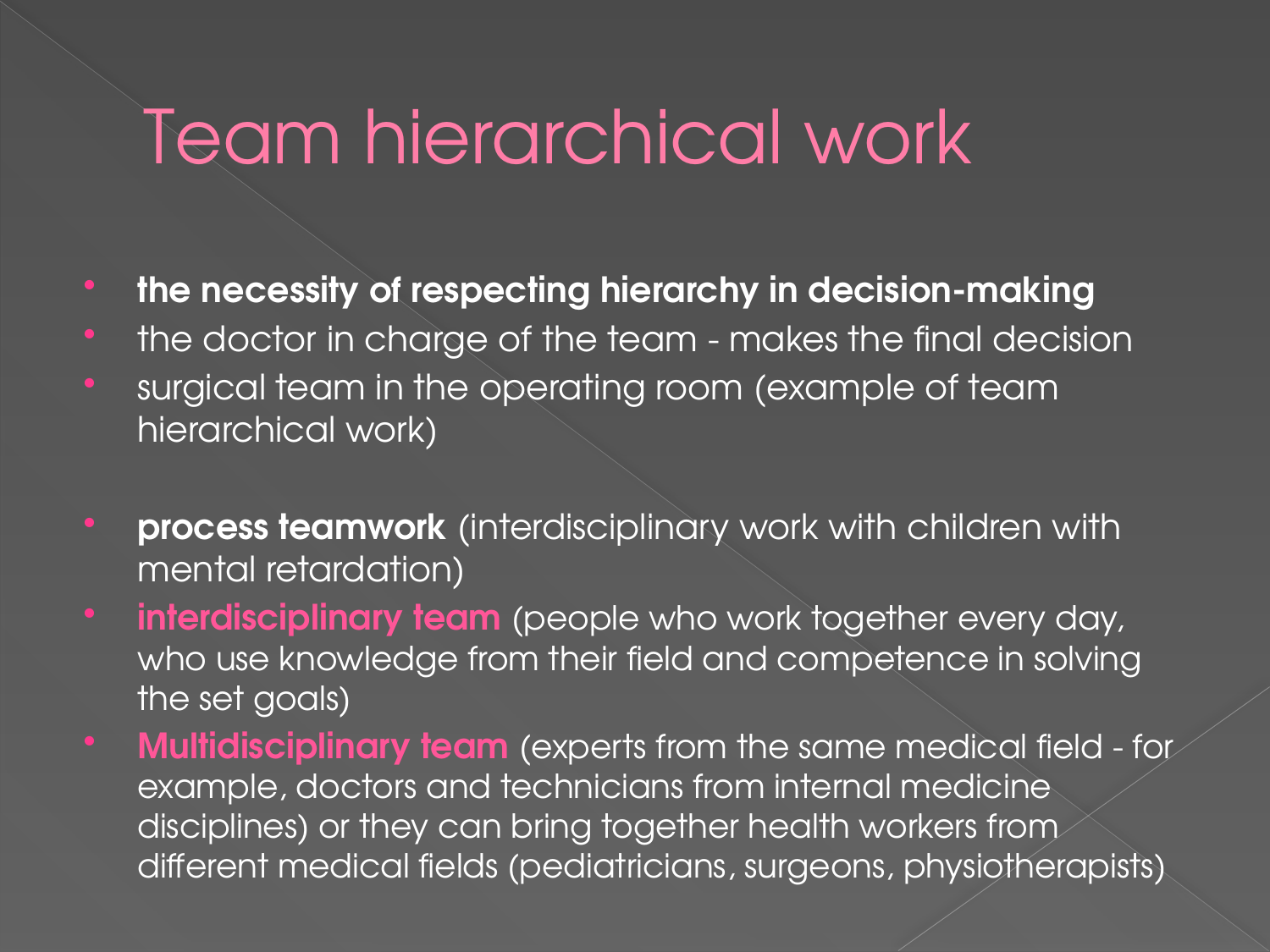

# Team hierarchical work
the necessity of respecting hierarchy in decision-making
the doctor in charge of the team - makes the final decision
surgical team in the operating room (example of team hierarchical work)

process teamwork (interdisciplinary work with children with mental retardation)
interdisciplinary team (people who work together every day, who use knowledge from their field and competence in solving the set goals)
Multidisciplinary team (experts from the same medical field - for example, doctors and technicians from internal medicine disciplines) or they can bring together health workers from different medical fields (pediatricians, surgeons, physiotherapists)